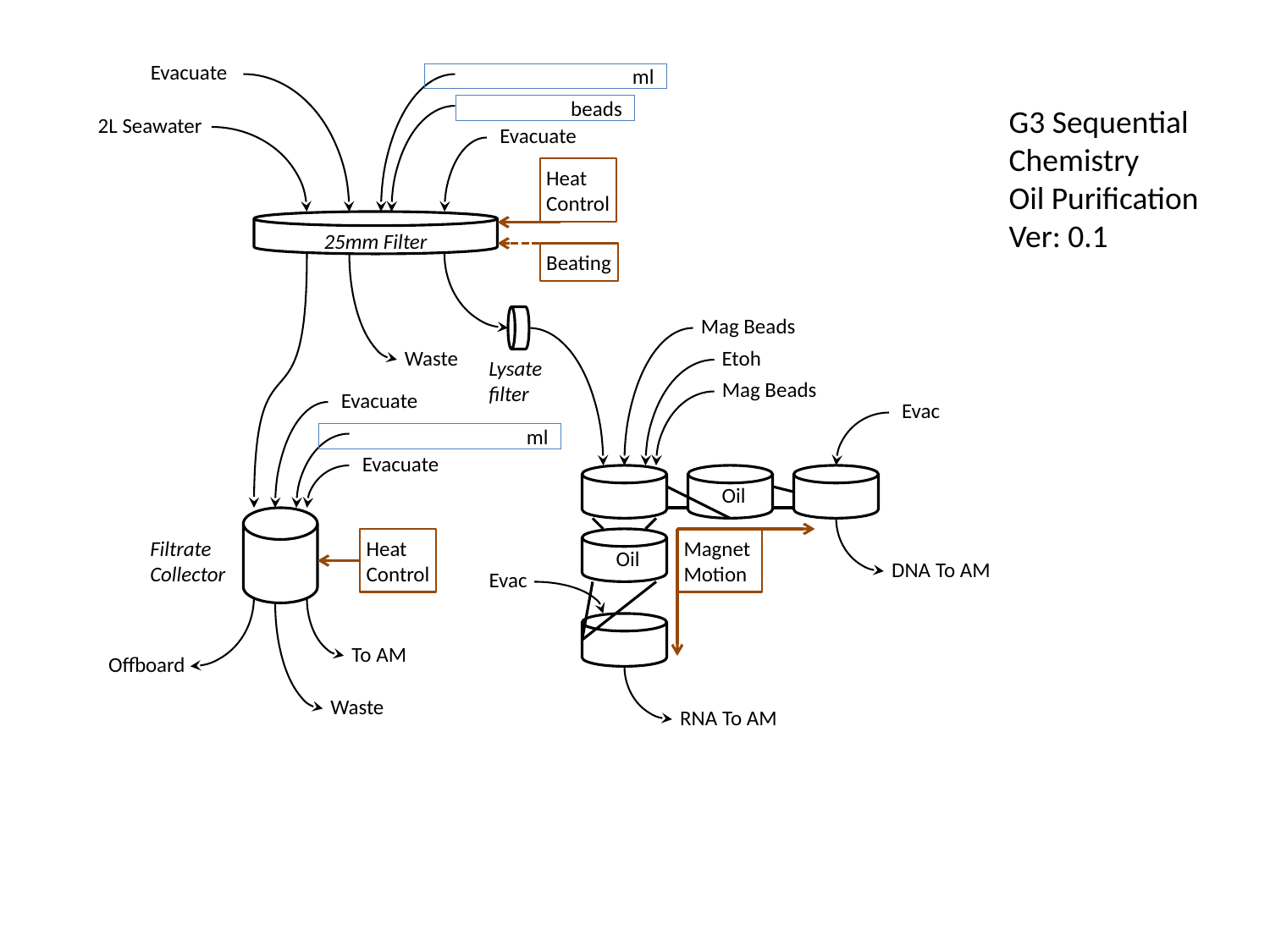

Evacuate
	 ml

        beads
G3 Sequential
Chemistry
Oil Purification
Ver: 0.1
2L Seawater

Evacuate

Heat
Control

25mm Filter
Beating
Mag Beads

Waste
Etoh
Lysate filter

Mag Beads
Evacuate

Evac

	 ml

Evacuate

Oil

Filtrate
Collector
Heat
Control

Magnet Motion

Oil
DNA To AM

Evac

To AM
Offboard
Waste
RNA To AM